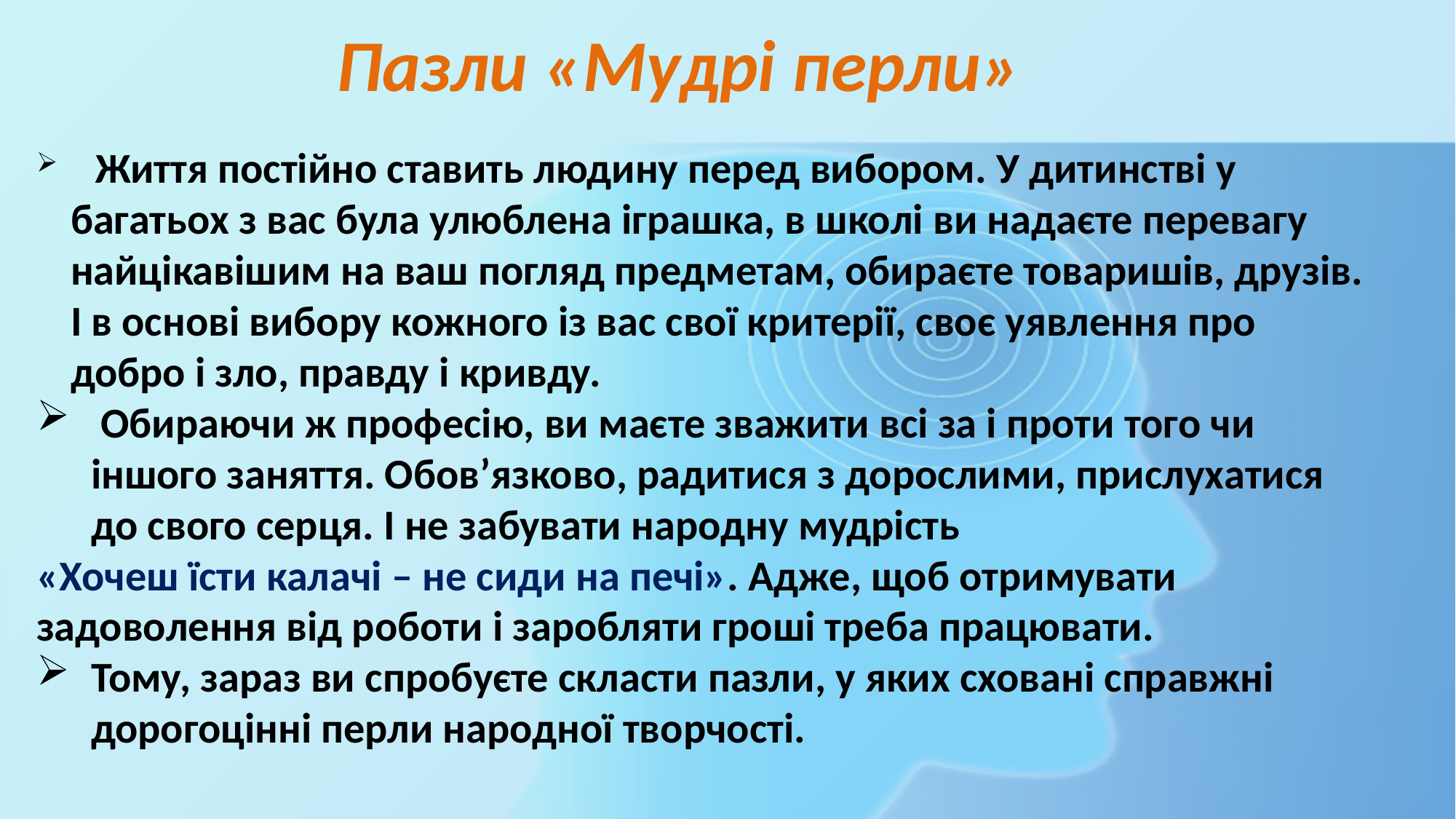

Пазли «Мудрі перли»
    Життя постійно ставить людину перед вибором. У дитинстві у багатьох з вас була улюблена іграшка, в школі ви надаєте перевагу найцікавішим на ваш погляд предметам, обираєте товаришів, друзів. І в основі вибору кожного із вас свої критерії, своє уявлення про добро і зло, правду і кривду.
 Обираючи ж професію, ви маєте зважити всі за і проти того чи іншого заняття. Обов’язково, радитися з дорослими, прислухатися до свого серця. І не забувати народну мудрість
«Хочеш їсти калачі – не сиди на печі». Адже, щоб отримувати задоволення від роботи і заробляти гроші треба працювати.
Тому, зараз ви спробуєте скласти пазли, у яких сховані справжні дорогоцінні перли народної творчості.